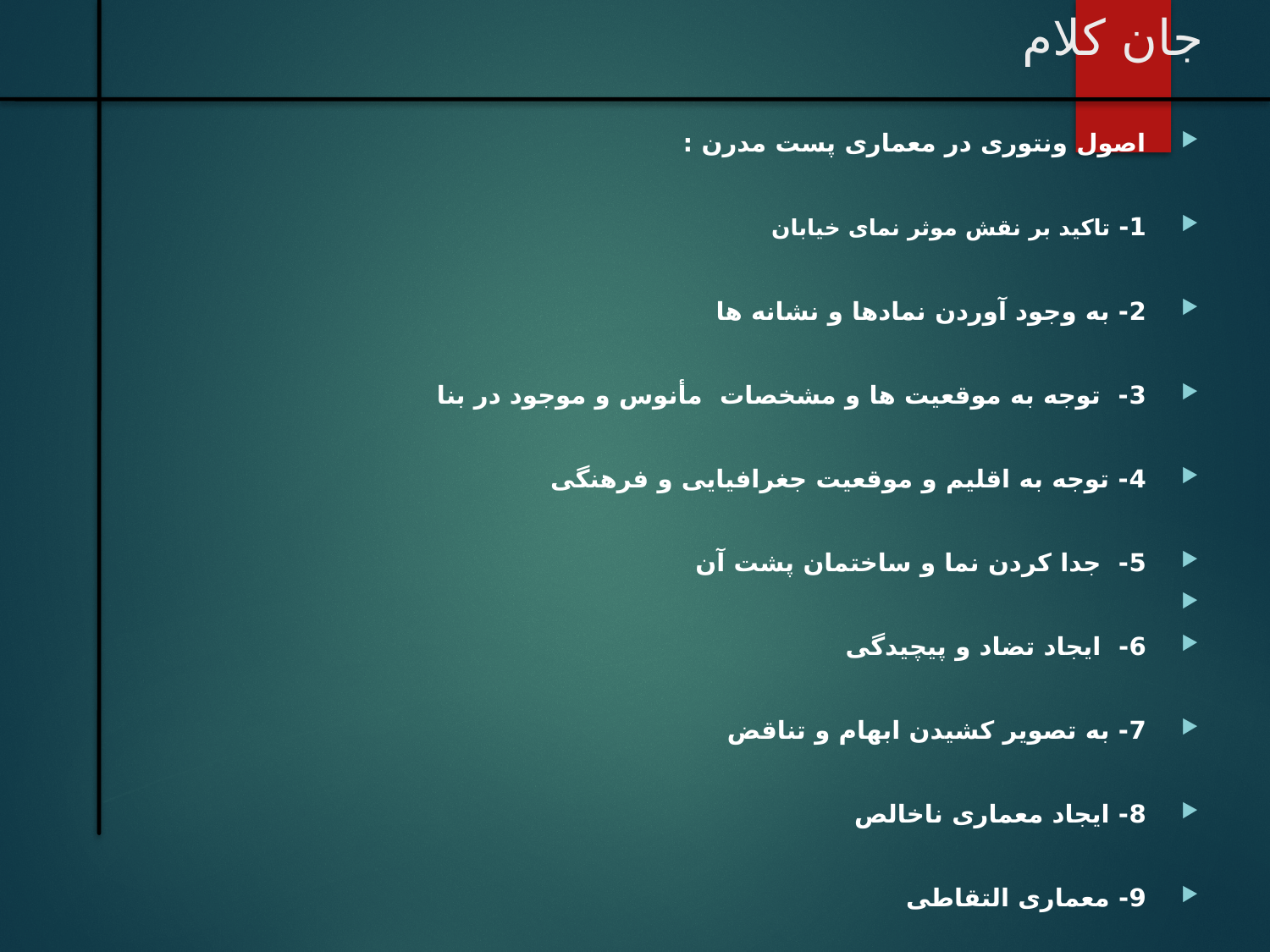

# جان کلام

اصول ونتوری در معماری پست مدرن :

1- تاکید بر نقش موثر نمای خیابان

2- به وجود آوردن نمادها و نشانه ها

3-  توجه به موقعیت ها و مشخصات  مأنوس و موجود در بنا

4- توجه به اقلیم و موقعیت جغرافیایی و فرهنگی

5-  جدا کردن نما و ساختمان پشت آن

6-  ایجاد تضاد و پیچیدگی

7- به تصویر کشیدن ابهام و تناقض

8- ایجاد معماری ناخالص

9- معماری التقاطی